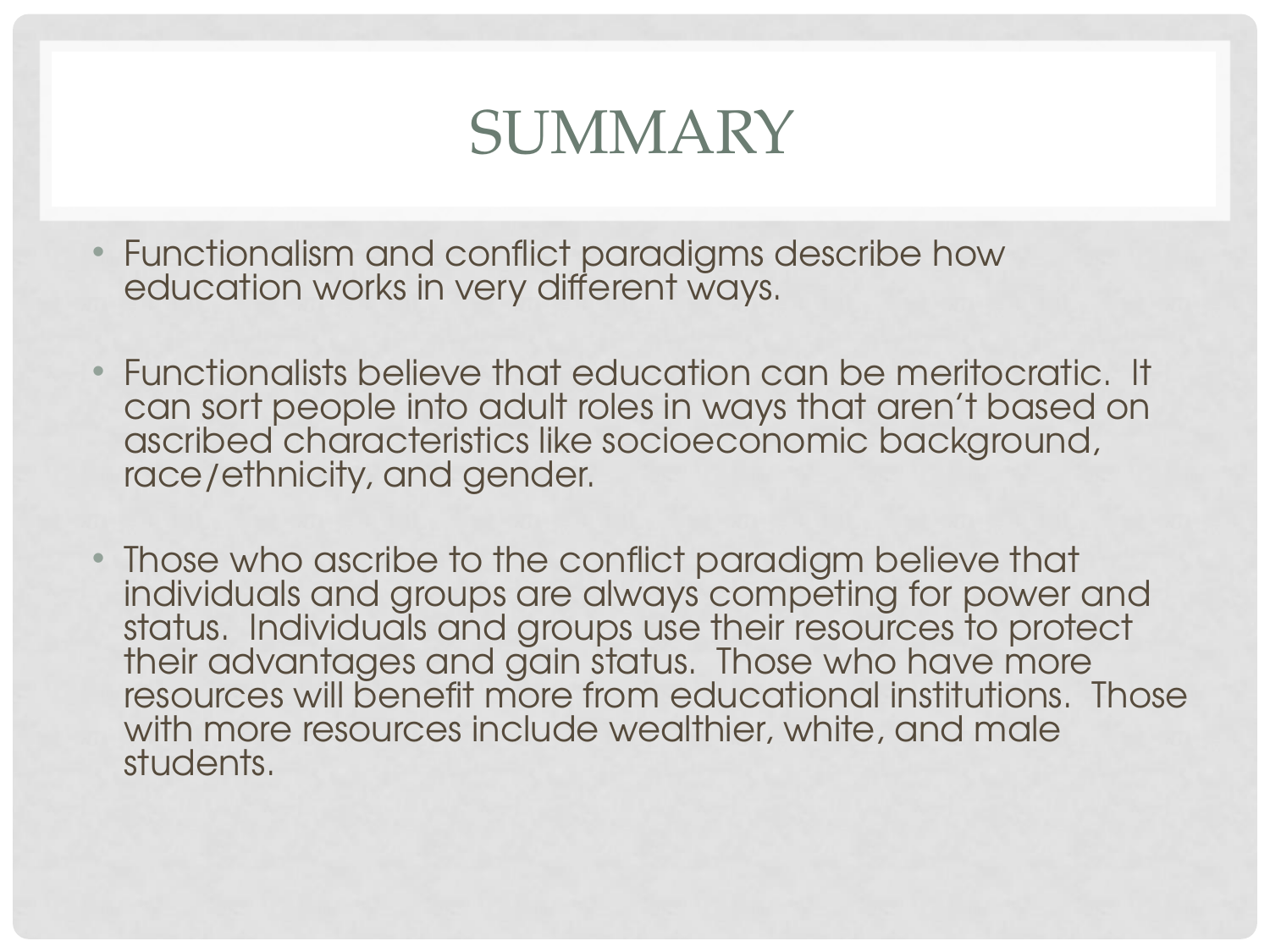

# SUMMARY
Functionalism and conflict paradigms describe how education works in very different ways.

Functionalists believe that education can be meritocratic.  It can sort people into adult roles in ways that aren’t based on ascribed characteristics like socioeconomic background, race/ethnicity, and gender.

Those who ascribe to the conflict paradigm believe that individuals and groups are always competing for power and status.  Individuals and groups use their resources to protect their advantages and gain status.  Those who have more resources will benefit more from educational institutions.  Those with more resources include wealthier, white, and male students.